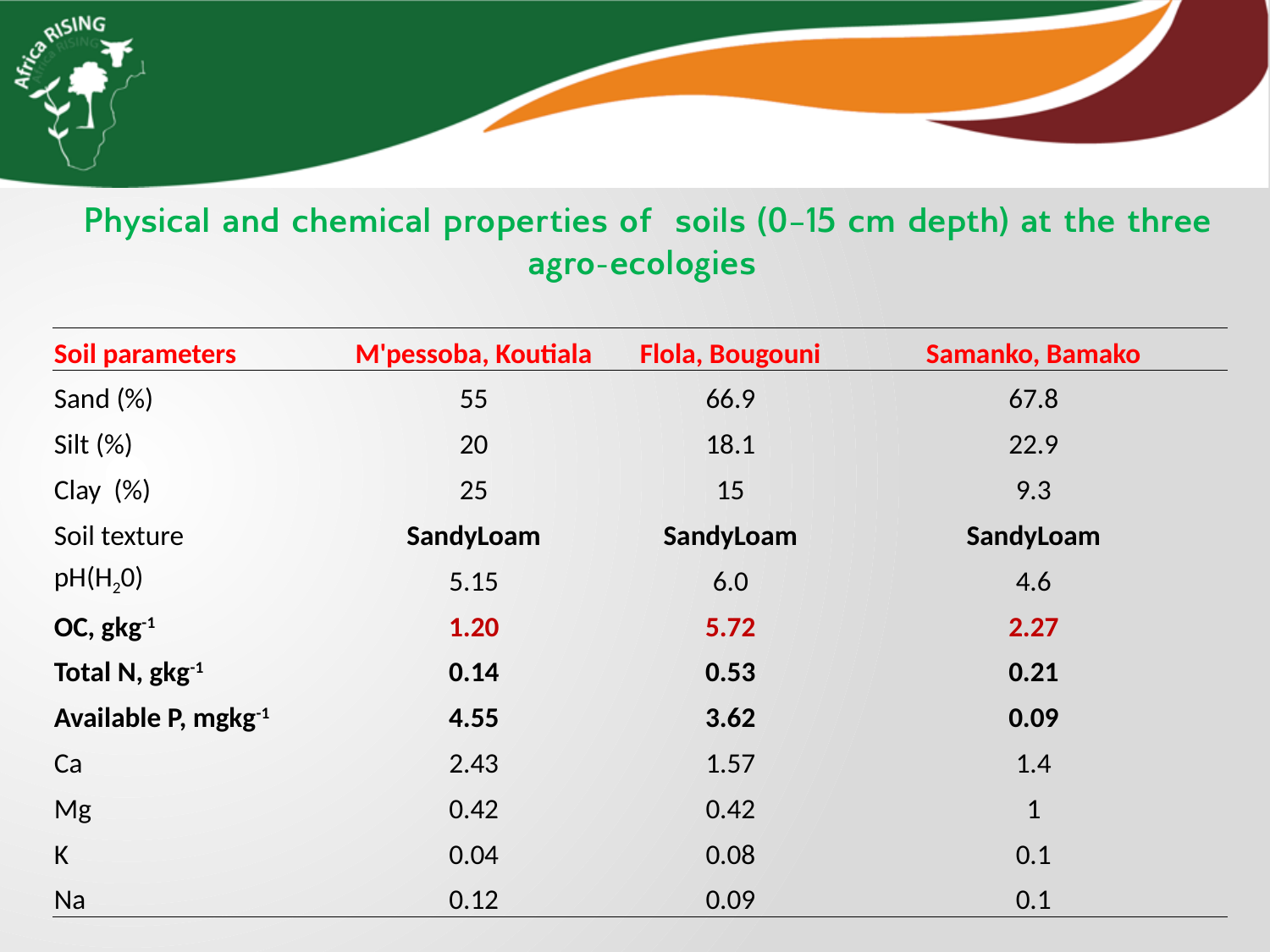

Physical and chemical properties of  soils (0–15 cm depth) at the three agro-ecologies
| Soil parameters | M'pessoba, Koutiala | Flola, Bougouni | Samanko, Bamako |
| --- | --- | --- | --- |
| Sand (%) | 55 | 66.9 | 67.8 |
| Silt (%) | 20 | 18.1 | 22.9 |
| Clay (%) | 25 | 15 | 9.3 |
| Soil texture | SandyLoam | SandyLoam | SandyLoam |
| pH(H20) | 5.15 | 6.0 | 4.6 |
| OC, gkg-1 | 1.20 | 5.72 | 2.27 |
| Total N, gkg-1 | 0.14 | 0.53 | 0.21 |
| Available P, mgkg-1 | 4.55 | 3.62 | 0.09 |
| Ca | 2.43 | 1.57 | 1.4 |
| Mg | 0.42 | 0.42 | 1 |
| K | 0.04 | 0.08 | 0.1 |
| Na | 0.12 | 0.09 | 0.1 |